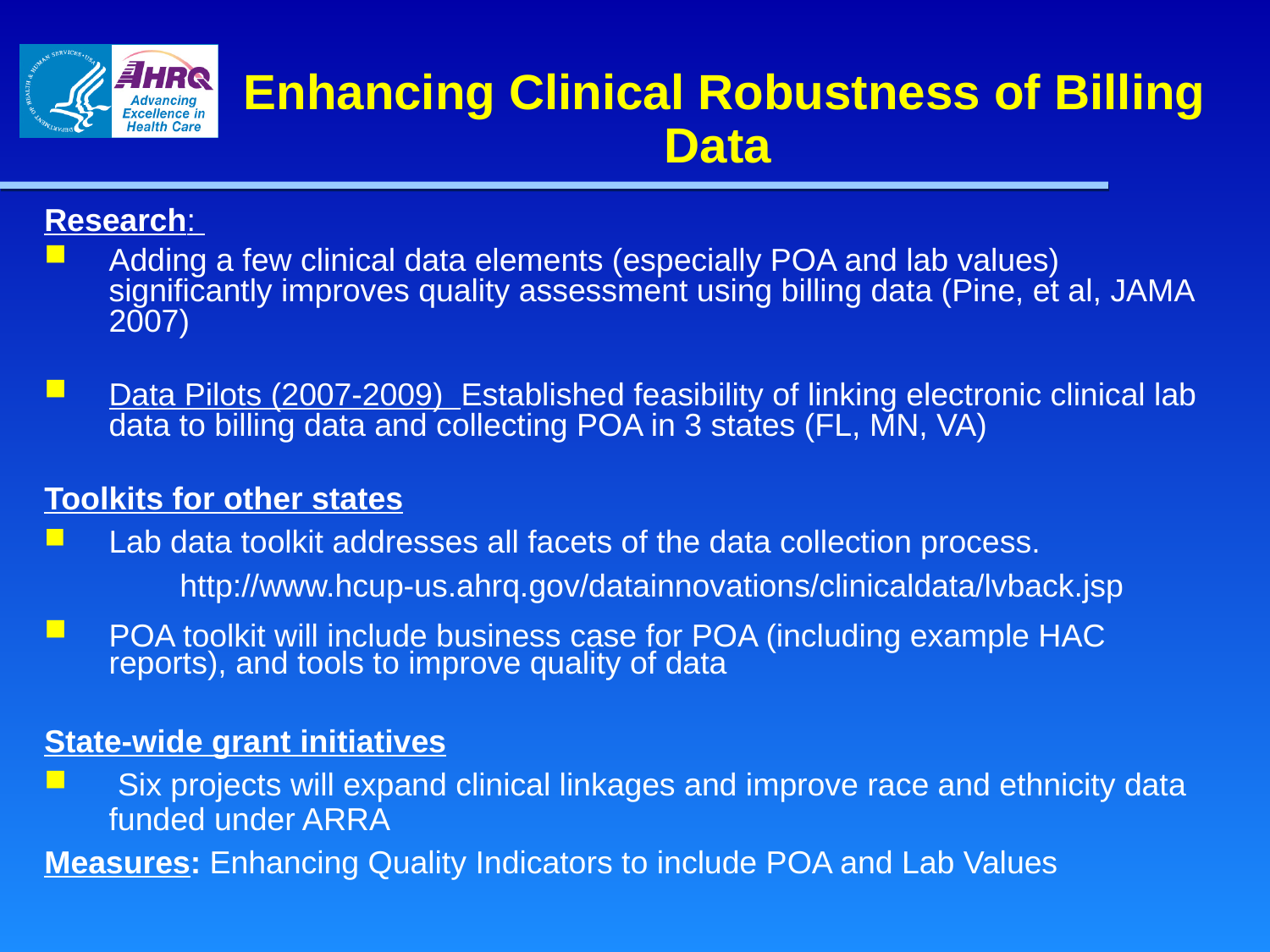

Enhancing Clinical Robustness of Billing Data
Research:
Adding a few clinical data elements (especially POA and lab values) significantly improves quality assessment using billing data (Pine, et al, JAMA 2007)

Data Pilots (2007-2009)  Established feasibility of linking electronic clinical lab data to billing data and collecting POA in 3 states (FL, MN, VA)

Toolkits for other states
Lab data toolkit addresses all facets of the data collection process.
	http://www.hcup-us.ahrq.gov/datainnovations/clinicaldata/lvback.jsp
POA toolkit will include business case for POA (including example HAC reports), and tools to improve quality of data

State-wide grant initiatives
 Six projects will expand clinical linkages and improve race and ethnicity data funded under ARRA
Measures: Enhancing Quality Indicators to include POA and Lab Values